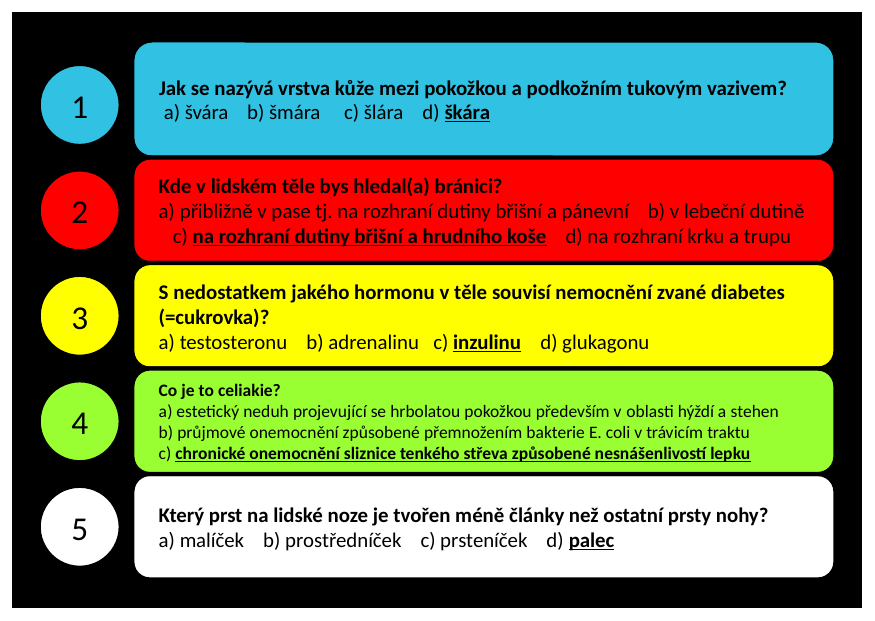

Jak se nazývá vrstva kůže mezi pokožkou a podkožním tukovým vazivem?
 a) švára    b) šmára     c) šlára    d) škára
1
Kde v lidském těle bys hledal(a) bránici?
a) přibližně v pase tj. na rozhraní dutiny břišní a pánevní    b) v lebeční dutině    c) na rozhraní dutiny břišní a hrudního koše    d) na rozhraní krku a trupu
2
S nedostatkem jakého hormonu v těle souvisí nemocnění zvané diabetes (=cukrovka)?
a) testosteronu    b) adrenalinu   c) inzulinu    d) glukagonu
3
Co je to celiakie?
a) estetický neduh projevující se hrbolatou pokožkou především v oblasti hýždí a stehen
b) průjmové onemocnění způsobené přemnožením bakterie E. coli v trávicím traktu
c) chronické onemocnění sliznice tenkého střeva způsobené nesnášenlivostí lepku
4
Který prst na lidské noze je tvořen méně články než ostatní prsty nohy?
a) malíček    b) prostředníček    c) prsteníček    d) palec
5